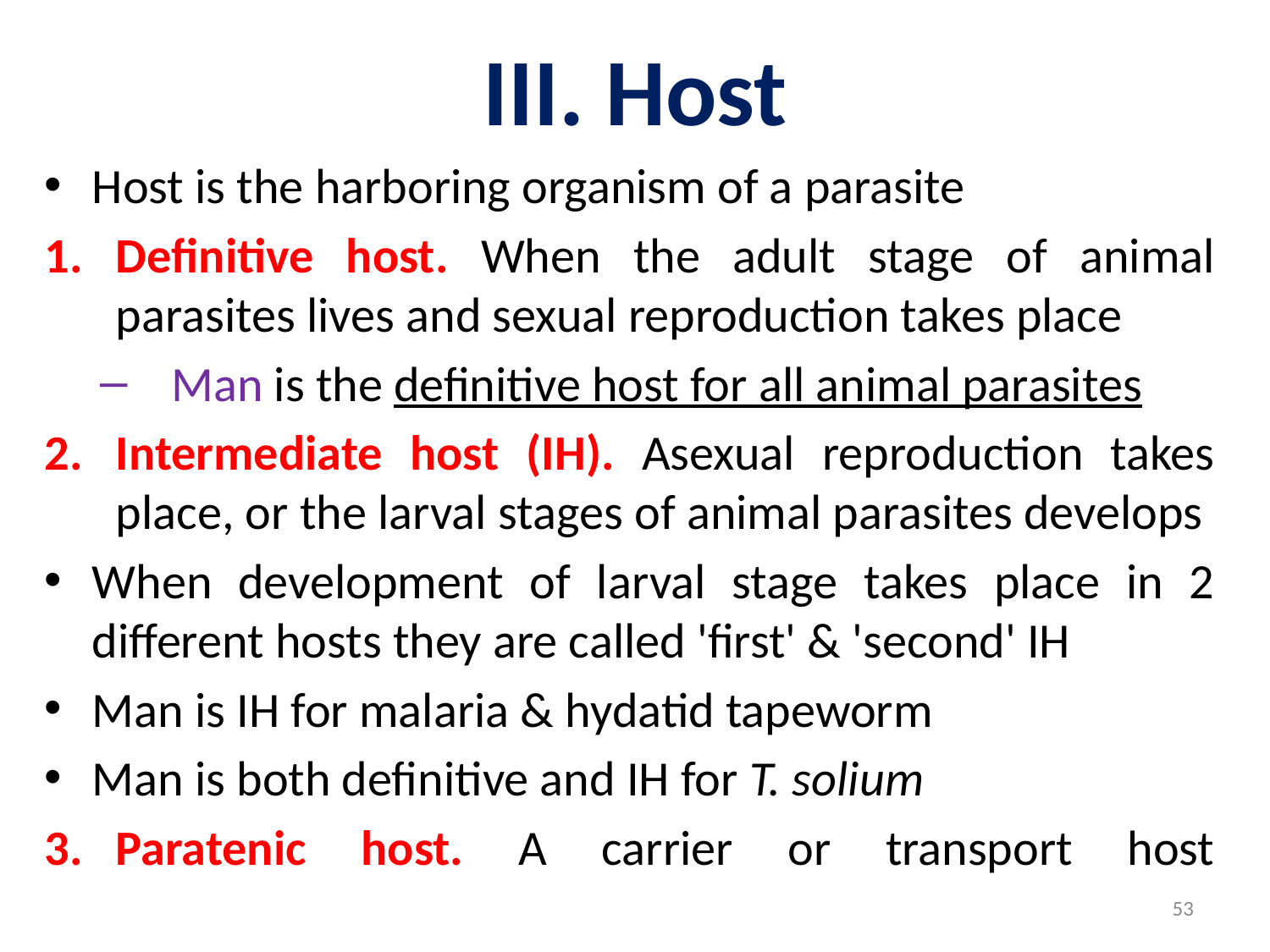

# III. Host
Host is the harboring organism of a parasite
Definitive host. When the adult stage of animal parasites lives and sexual reproduction takes place
Man is the definitive host for all animal parasites
Intermediate host (IH). Asexual reproduction takes place, or the larval stages of animal parasites develops
When development of larval stage takes place in 2 different hosts they are called 'first' & 'second' IH
Man is IH for malaria & hydatid tapeworm
Man is both definitive and IH for T. solium
Paratenic host. A carrier or transport host

53